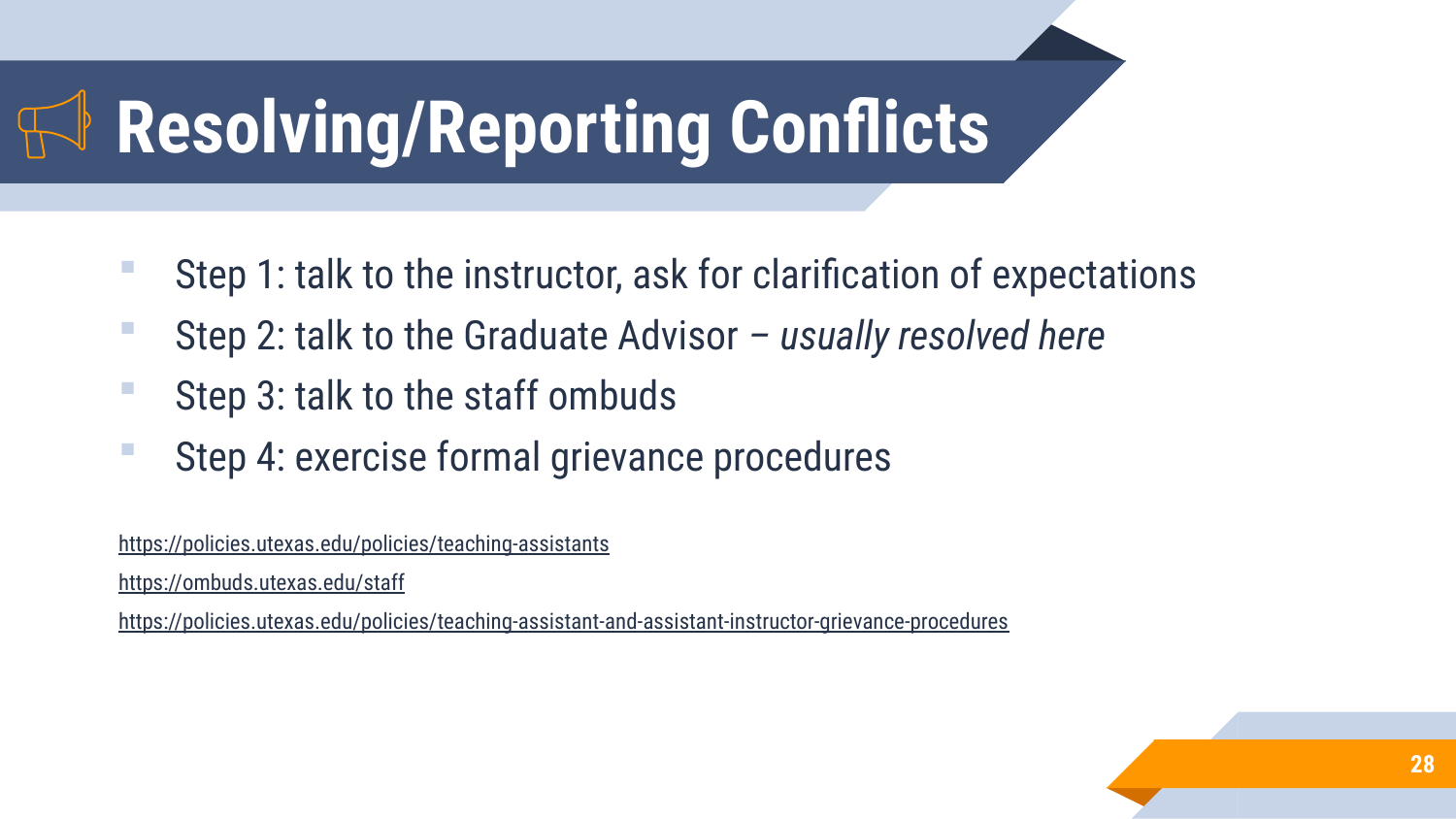

# Resolving/Reporting Conflicts

Step 1: talk to the instructor, ask for clarification of expectations
Step 2: talk to the Graduate Advisor – usually resolved here
Step 3: talk to the staff ombuds
Step 4: exercise formal grievance procedures

https://policies.utexas.edu/policies/teaching-assistants
https://ombuds.utexas.edu/staff
https://policies.utexas.edu/policies/teaching-assistant-and-assistant-instructor-grievance-procedures
28